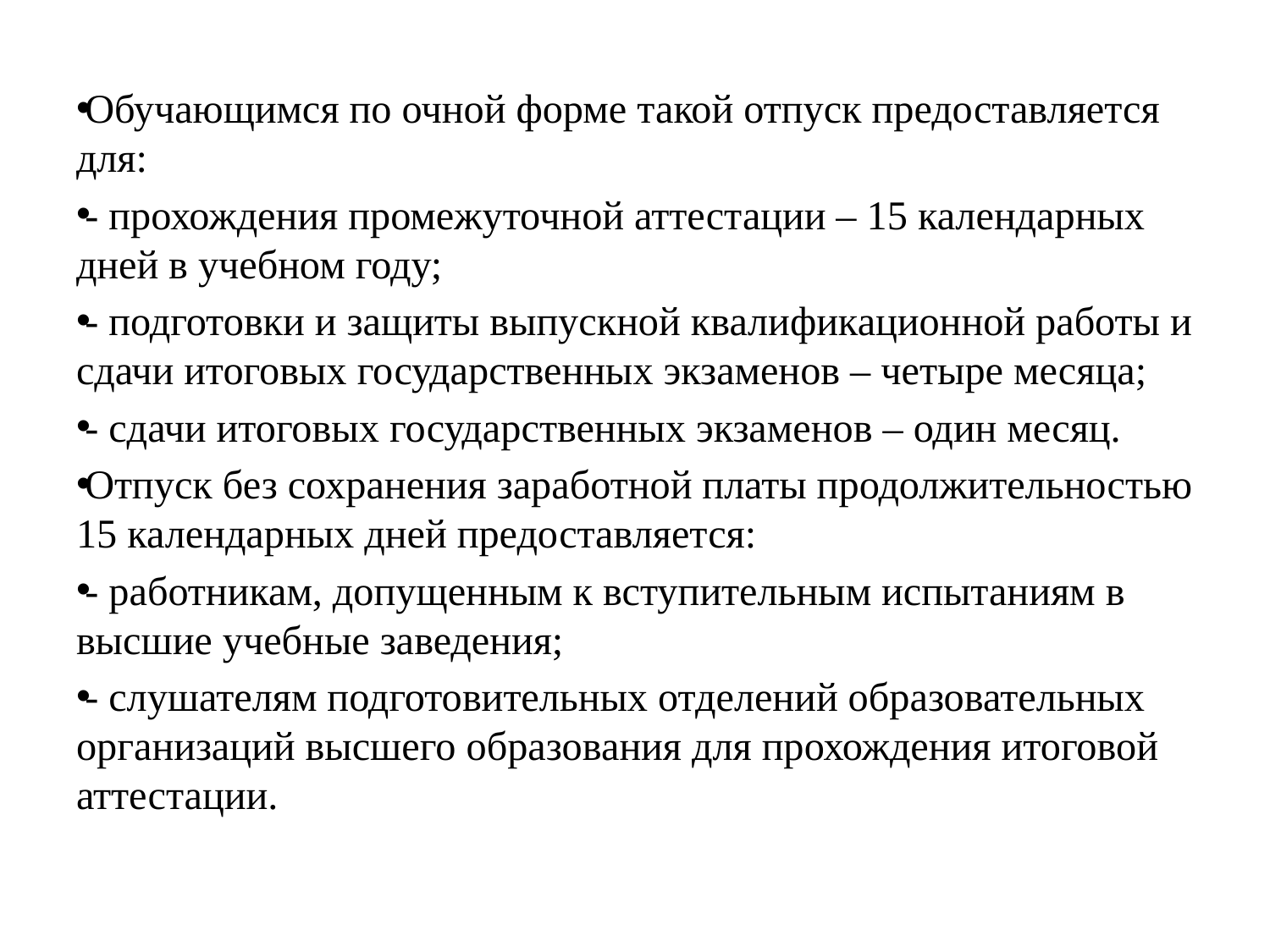

#
Обучающимся по очной форме такой отпуск предоставляется для:
- прохождения промежуточной аттестации – 15 календарных дней в учебном году;
- подготовки и защиты выпускной квалификационной работы и сдачи итоговых государственных экзаменов – четыре месяца;
- сдачи итоговых государственных экзаменов – один месяц.
Отпуск без сохранения заработной платы продолжительностью 15 календарных дней предоставляется:
- работникам, допущенным к вступительным испытаниям в высшие учебные заведения;
- слушателям подготовительных отделений образовательных организаций высшего образования для прохождения итоговой аттестации.